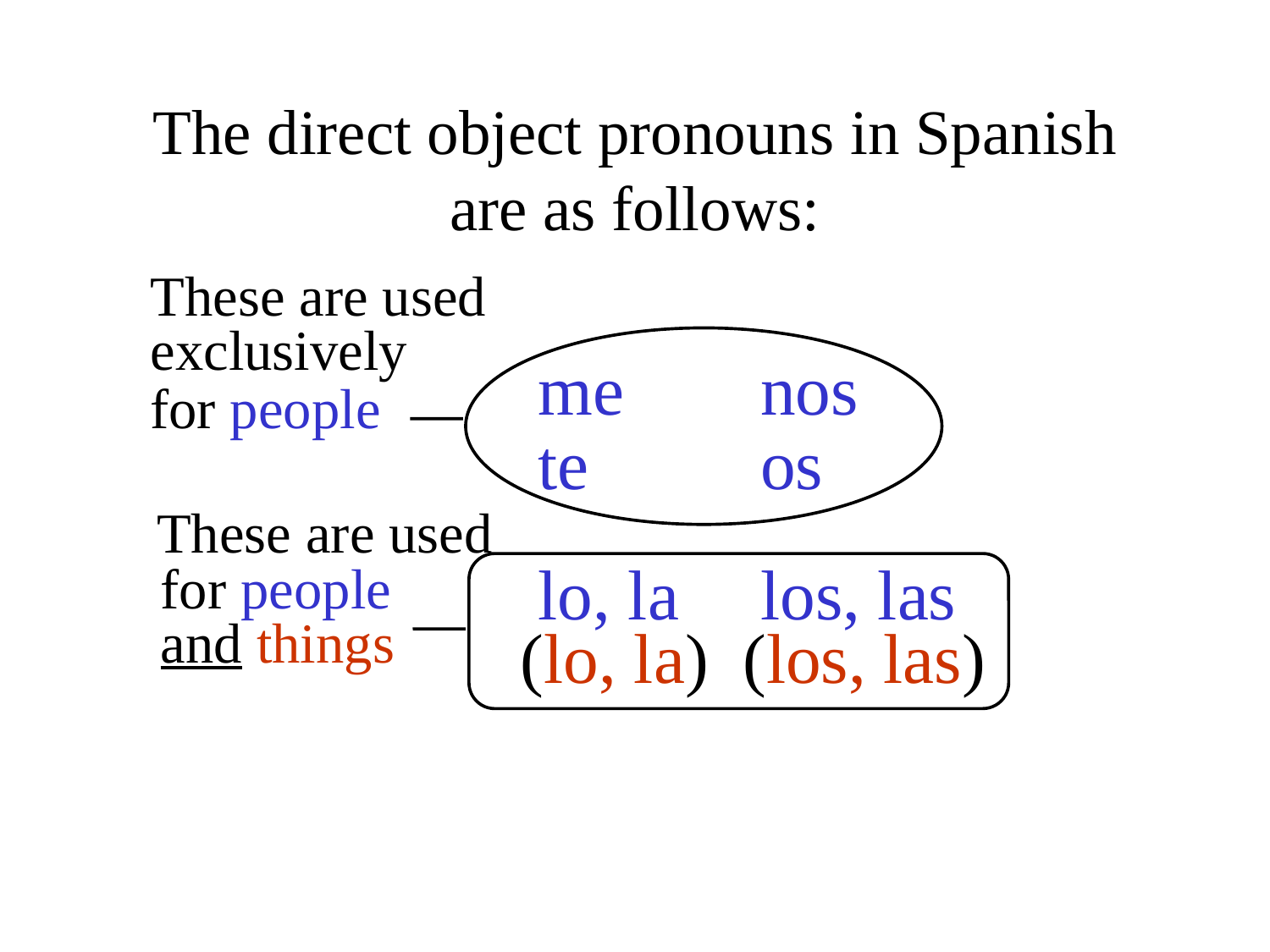

The direct object pronouns in Spanish are as follows:
These are used exclusively

for people

me
nos

te
os
These are used
lo, la
los, las

for people and things
(lo, la)
(los, las)